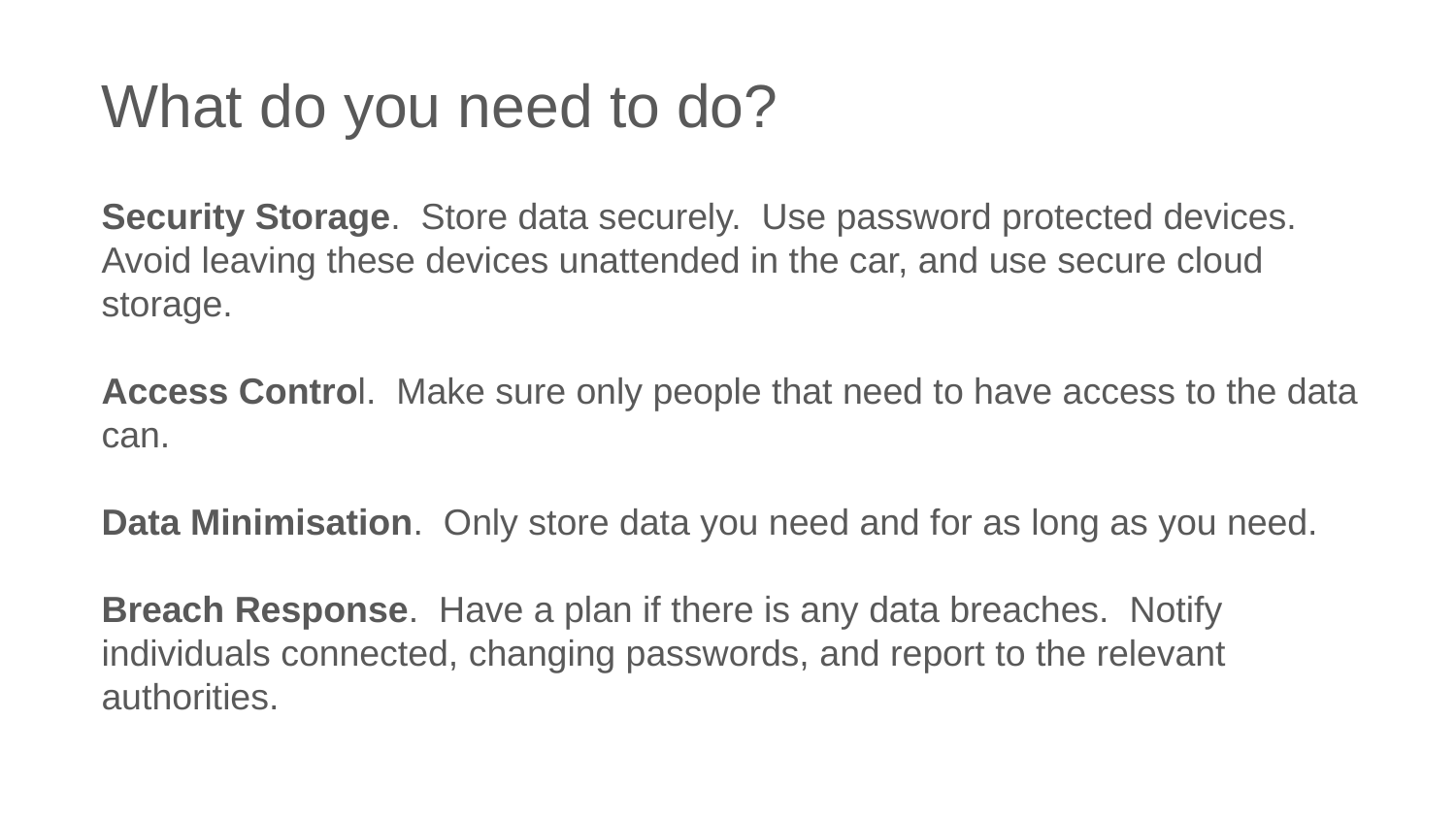

What do you need to do?
Security Storage.  Store data securely.  Use password protected devices.  Avoid leaving these devices unattended in the car, and use secure cloud storage.

Access Control.  Make sure only people that need to have access to the data can.

Data Minimisation.  Only store data you need and for as long as you need.

Breach Response.  Have a plan if there is any data breaches.  Notify individuals connected, changing passwords, and report to the relevant authorities.